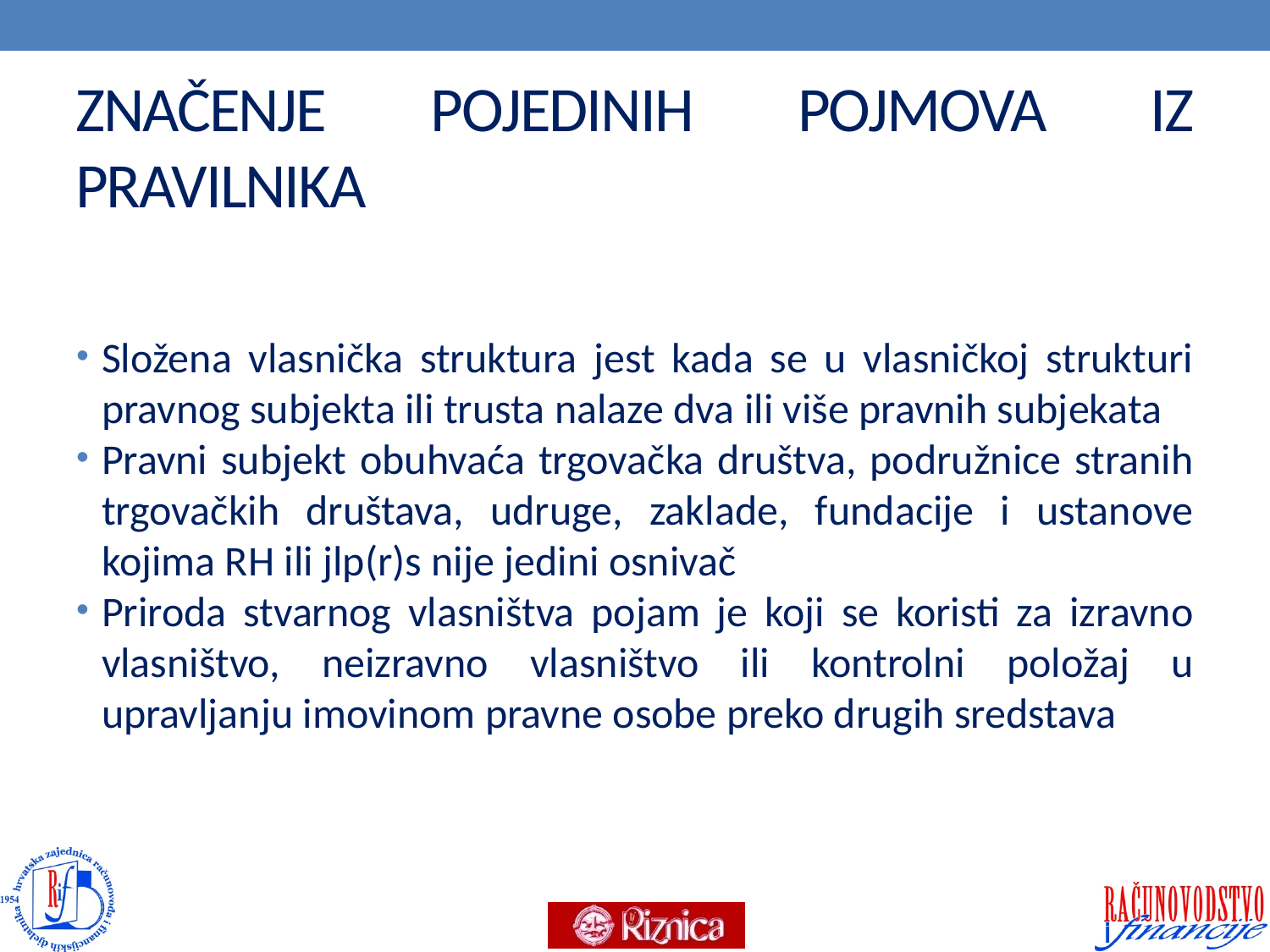

# ZNAČENJE POJEDINIH POJMOVA IZ PRAVILNIKA

Složena vlasnička struktura jest kada se u vlasničkoj strukturi pravnog subjekta ili trusta nalaze dva ili više pravnih subjekata
Pravni subjekt obuhvaća trgovačka društva, podružnice stranih trgovačkih društava, udruge, zaklade, fundacije i ustanove kojima RH ili jlp(r)s nije jedini osnivač
Priroda stvarnog vlasništva pojam je koji se koristi za izravno vlasništvo, neizravno vlasništvo ili kontrolni položaj u upravljanju imovinom pravne osobe preko drugih sredstava